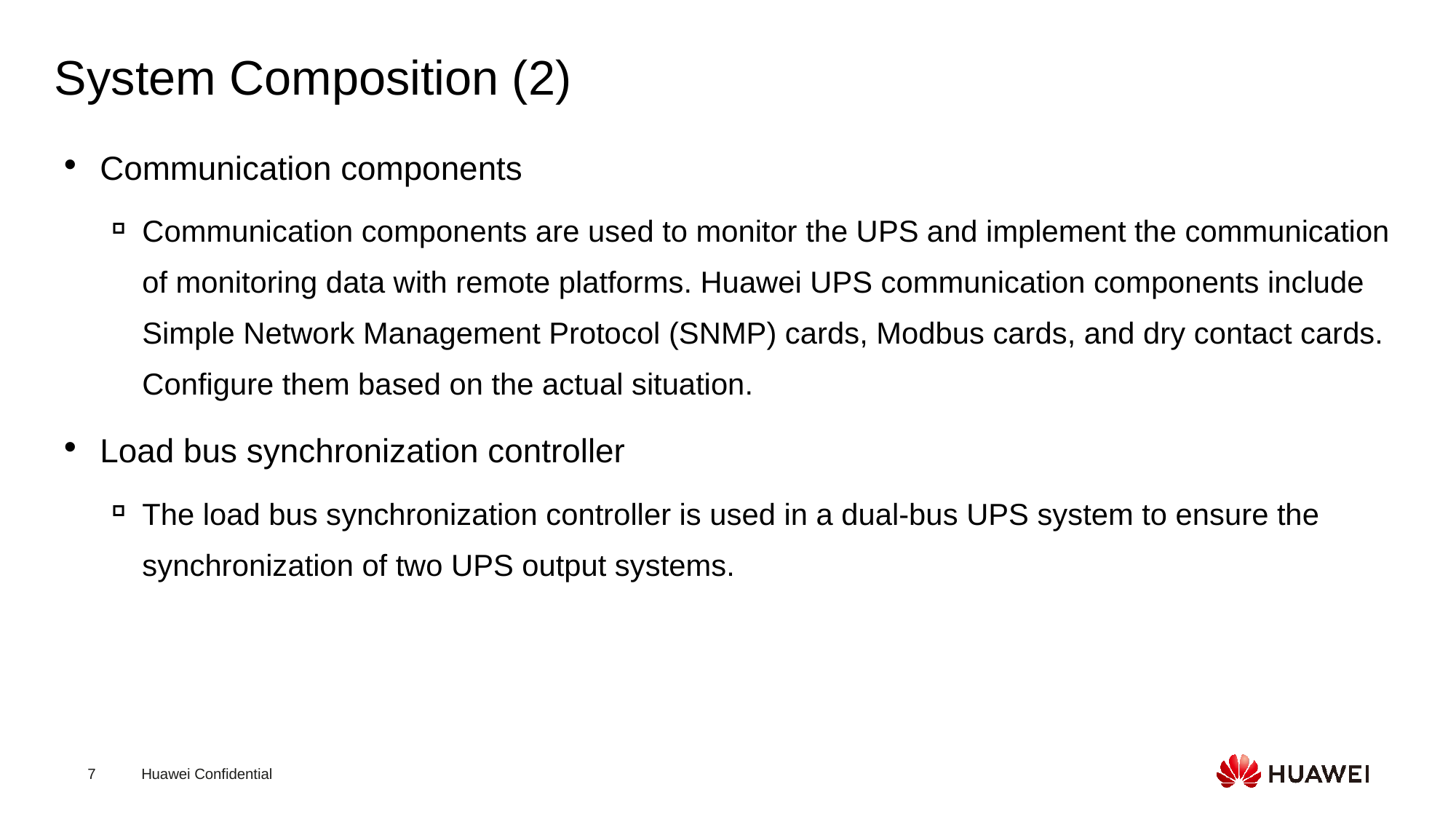

# System Composition (2)
Communication components
Communication components are used to monitor the UPS and implement the communication of monitoring data with remote platforms. Huawei UPS communication components include Simple Network Management Protocol (SNMP) cards, Modbus cards, and dry contact cards. Configure them based on the actual situation.
Load bus synchronization controller
The load bus synchronization controller is used in a dual-bus UPS system to ensure the synchronization of two UPS output systems.